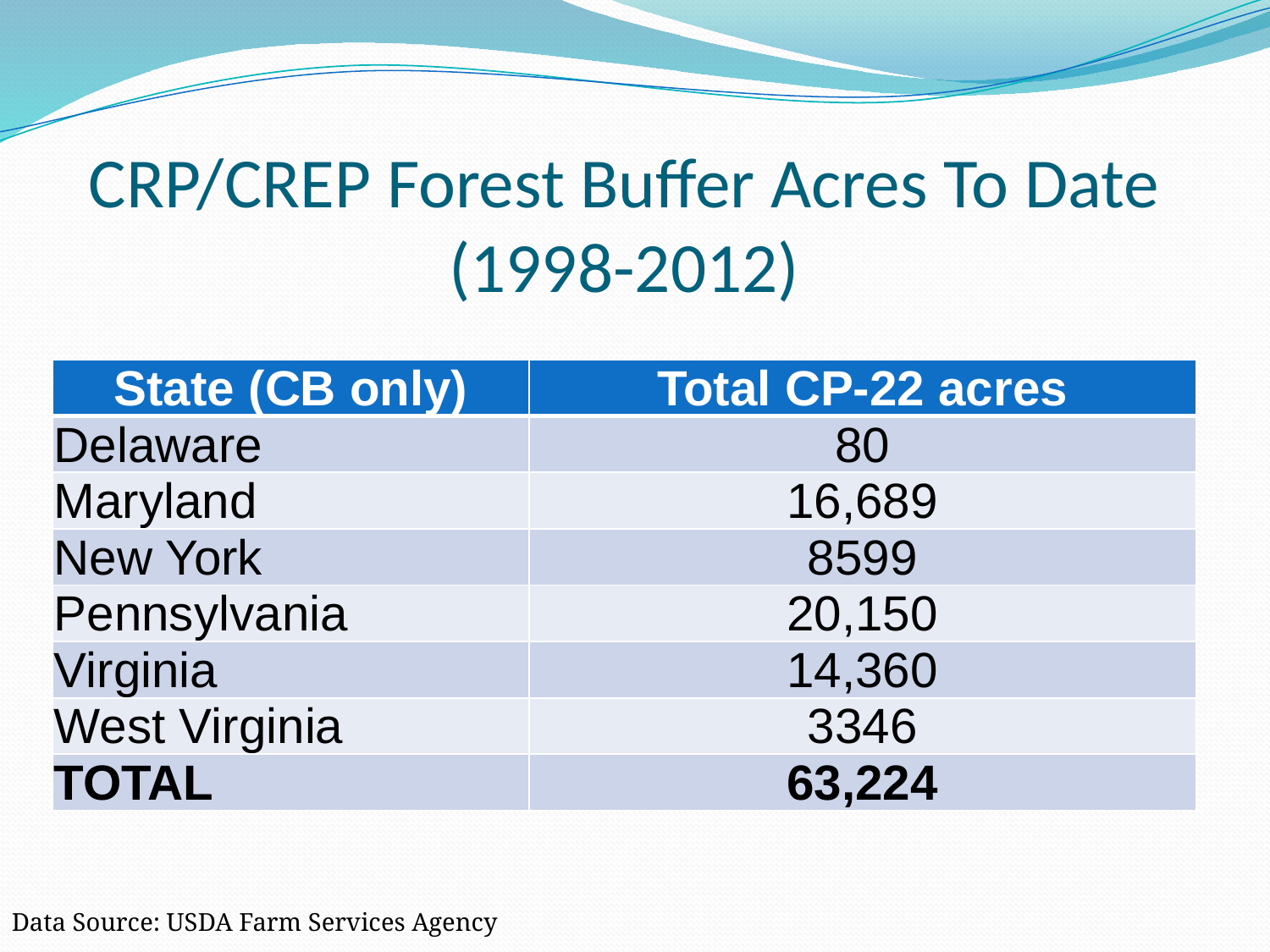

# CRP/CREP Forest Buffer Acres To Date (1998-2012)
| State (CB only) | Total CP-22 acres |
| --- | --- |
| Delaware | 80 |
| Maryland | 16,689 |
| New York | 8599 |
| Pennsylvania | 20,150 |
| Virginia | 14,360 |
| West Virginia | 3346 |
| TOTAL | 63,224 |
Data Source: USDA Farm Services Agency